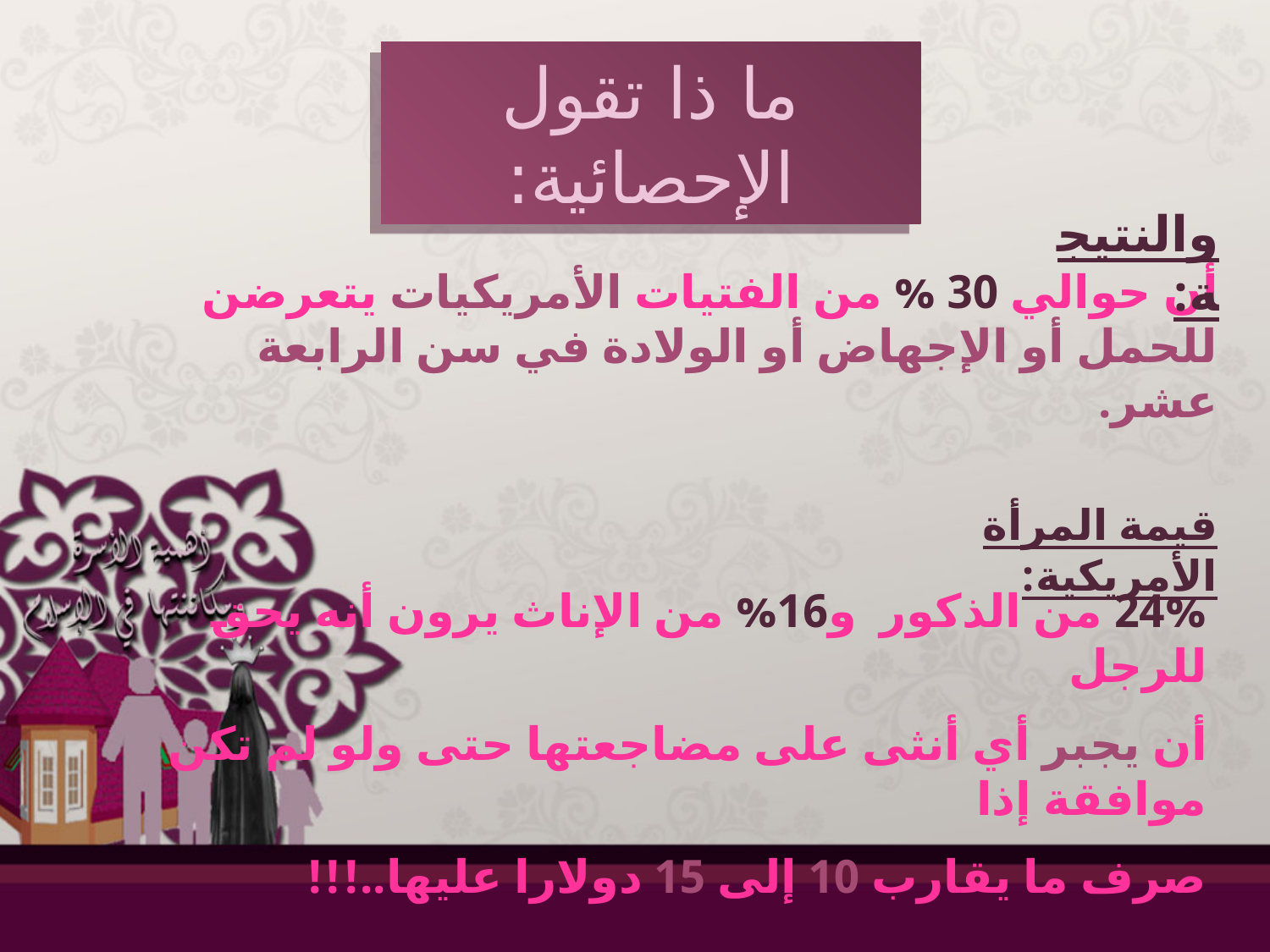

ما ذا تقول الإحصائية:
والنتيجة:
أن حوالي 30 % من الفتيات الأمريكيات يتعرضن للحمل أو الإجهاض أو الولادة في سن الرابعة عشر.
قيمة المرأة الأمريكية:
24% من الذكور  و16% من الإناث يرون أنه يحق للرجل
أن يجبر أي أنثى على مضاجعتها حتى ولو لم تكن موافقة إذا
صرف ما يقارب 10 إلى 15 دولارا عليها..!!!